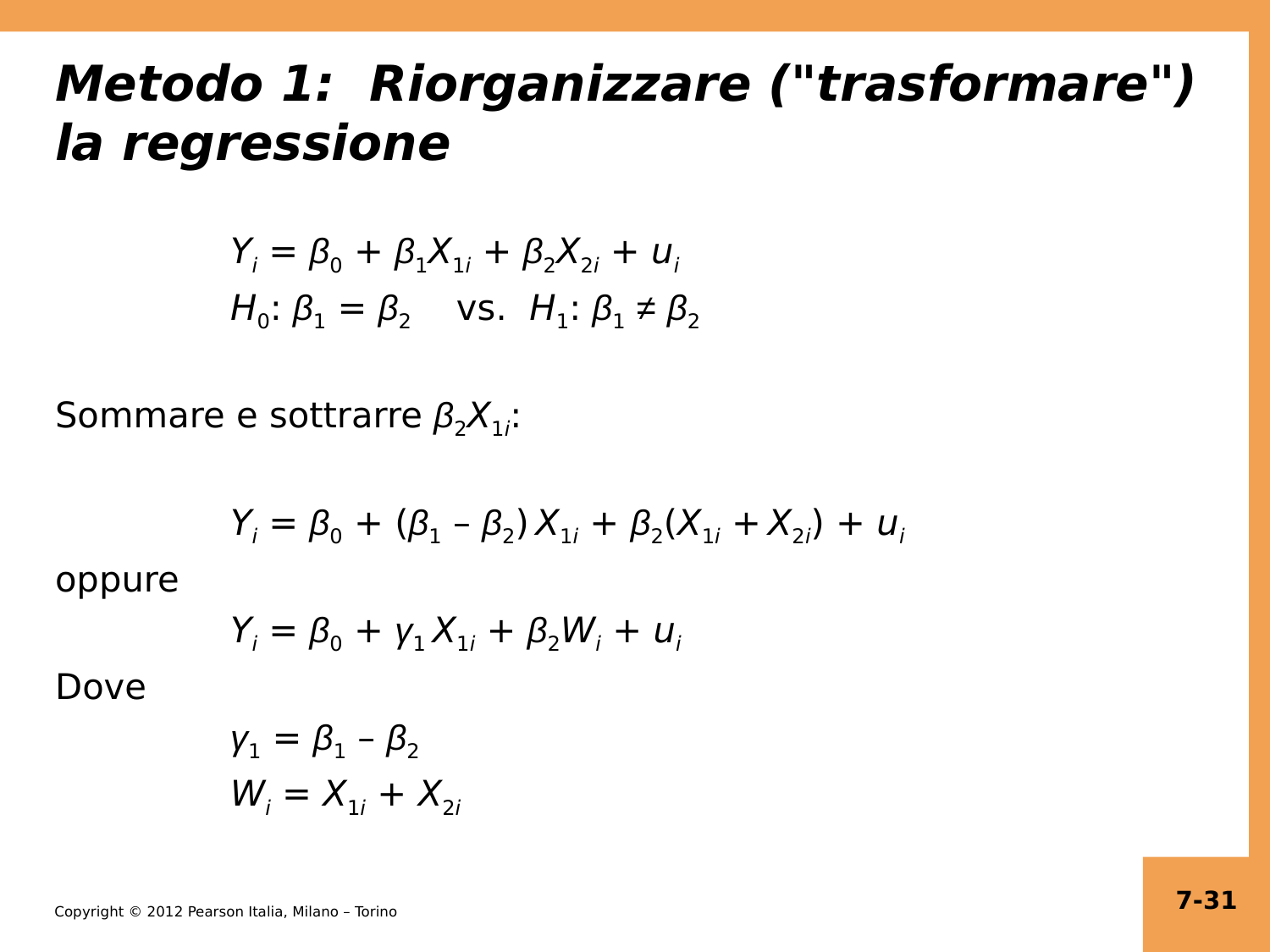

# Metodo 1:  Riorganizzare ("trasformare") la regressione
		Yi = β0 + β1X1i + β2X2i + ui
		H0: β1 = β2    vs.  H1: β1 ≠ β2

Sommare e sottrarre β2X1i:

		Yi = β0 + (β1 – β2) X1i + β2(X1i + X2i) + ui
oppure
		Yi = β0 + γ1 X1i + β2Wi + ui
Dove
		γ1 = β1 – β2
		Wi = X1i + X2i

7-31